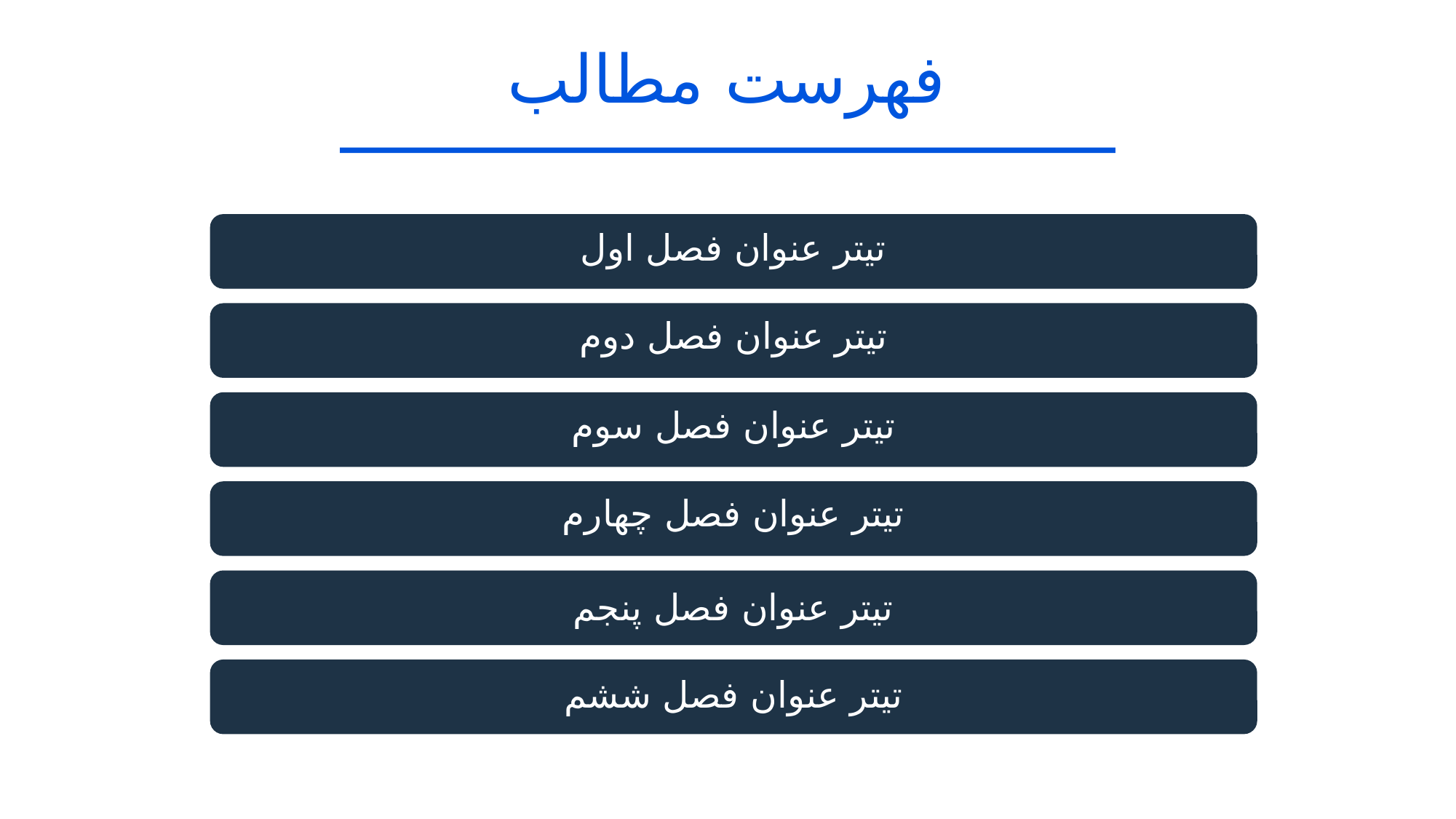

فهرست مطالب
تیتر عنوان فصل اول
تیتر عنوان فصل دوم
تیتر عنوان فصل سوم
تیتر عنوان فصل چهارم
تیتر عنوان فصل پنجم
تیتر عنوان فصل ششم